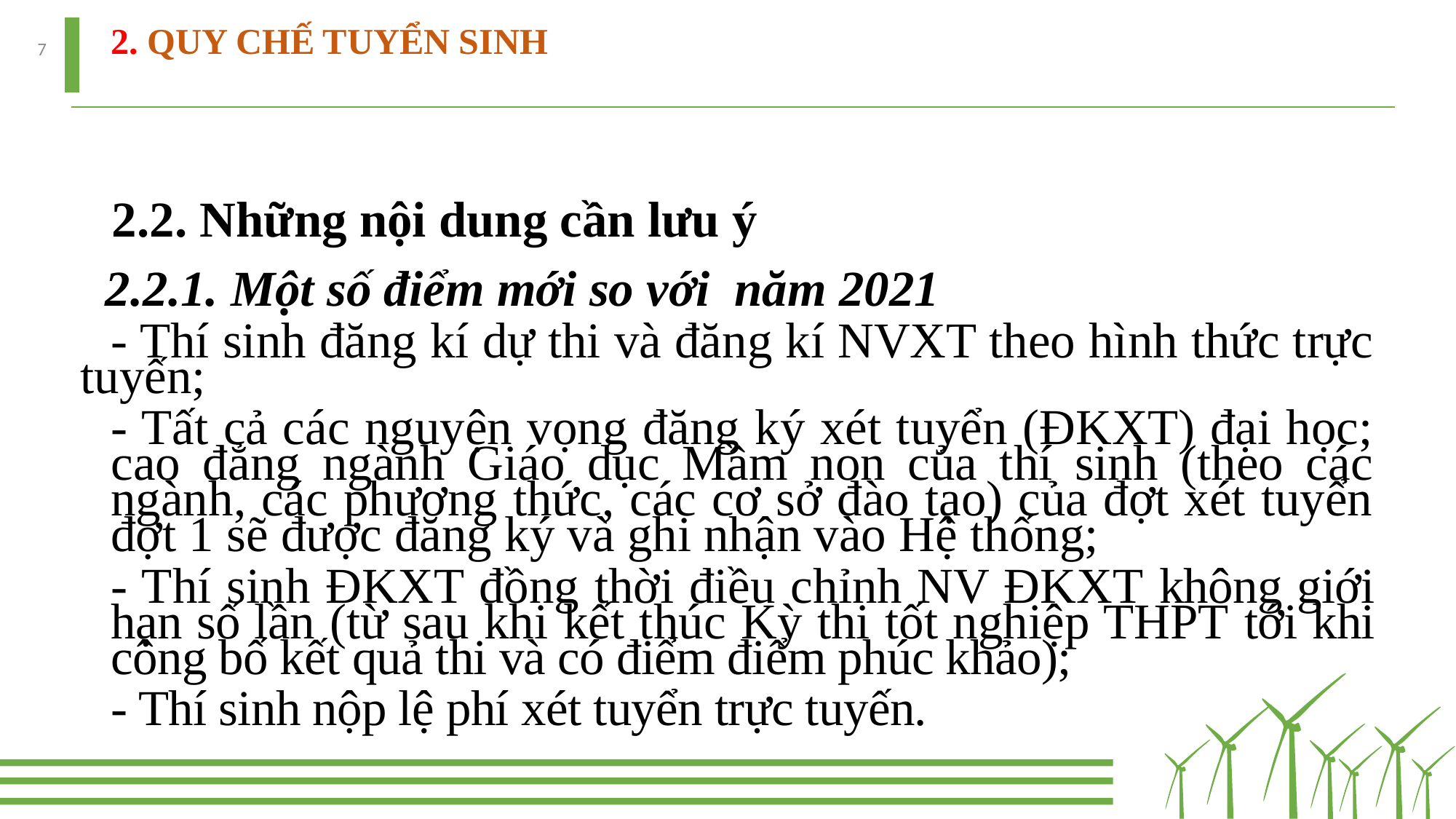

7
# 2. QUY CHẾ TUYỂN SINH
 2.2. Những nội dung cần lưu ý
  2.2.1. Một số điểm mới so với  năm 2021
- Thí sinh đăng kí dự thi và đăng kí NVXT theo hình thức trực tuyến;
- Tất cả các nguyện vọng đăng ký xét tuyển (ĐKXT) đại học; cao đẳng ngành Giáo dục Mầm non của thí sinh (theo các ngành, các phương thức, các cơ sở đào tạo) của đợt xét tuyển đợt 1 sẽ được đăng ký và ghi nhận vào Hệ thống;
- Thí sinh ĐKXT đồng thời điều chỉnh NV ĐKXT không giới hạn số lần (từ sau khi kết thúc Kỳ thi tốt nghiệp THPT tới khi công bố kết quả thi và có điểm điểm phúc khảo);
- Thí sinh nộp lệ phí xét tuyển trực tuyến.